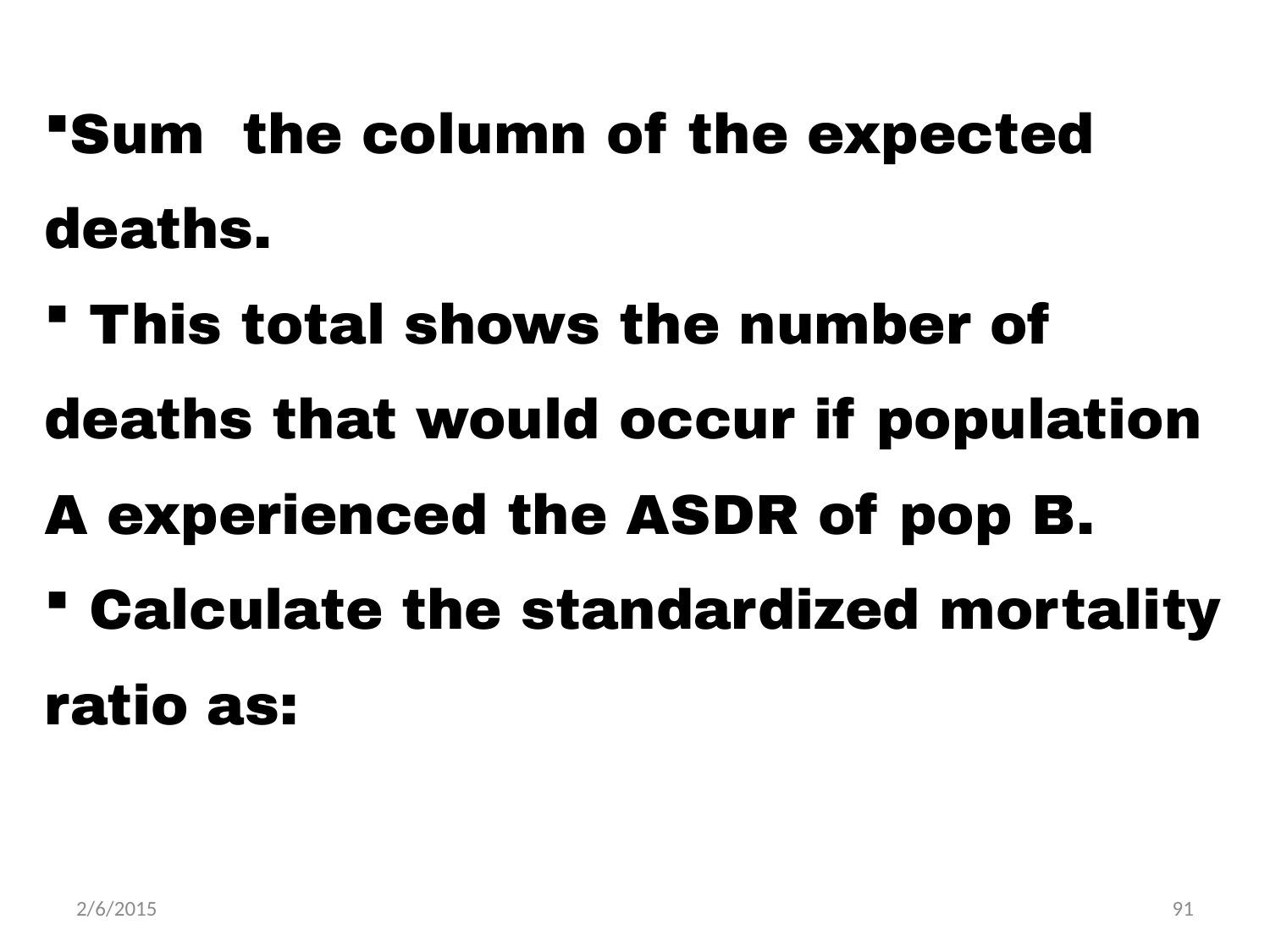

Sum  the column of the expected deaths.
 This total shows the number of deaths that would occur if population A experienced the ASDR of pop B.
 Calculate the standardized mortality ratio as:

2/6/2015
91